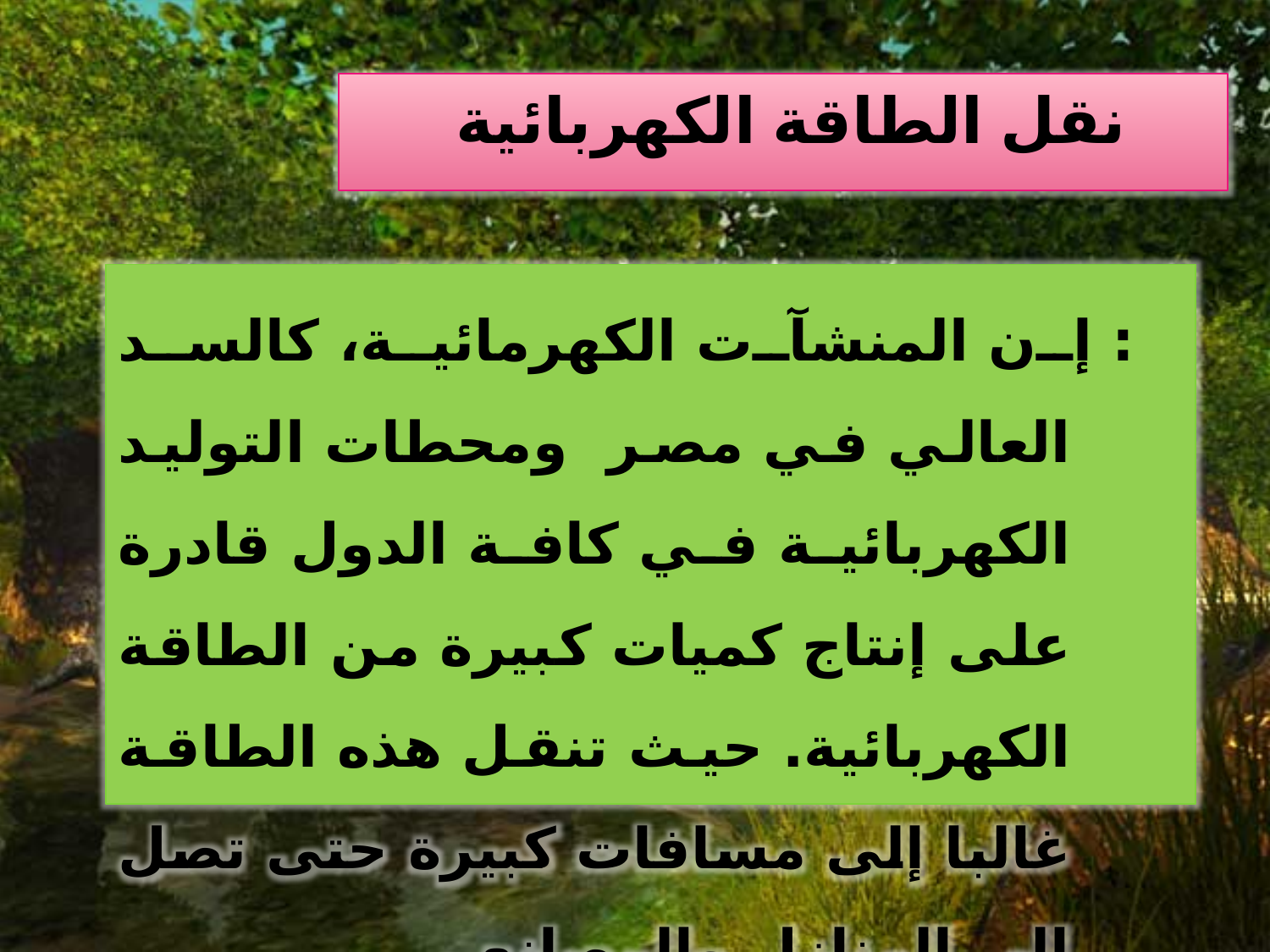

نقل الطاقة الكهربائية
  : إن المنشآت الكهرمائية، كالسد العالي في مصر  ومحطات التوليد الكهربائية في كافة الدول قادرة على إنتاج كميات كبيرة من الطاقة الكهربائية. حيث تنقل هذه الطاقة غالبا إلى مسافات كبيرة حتى تصل إلى المنازل والمصانع .
.